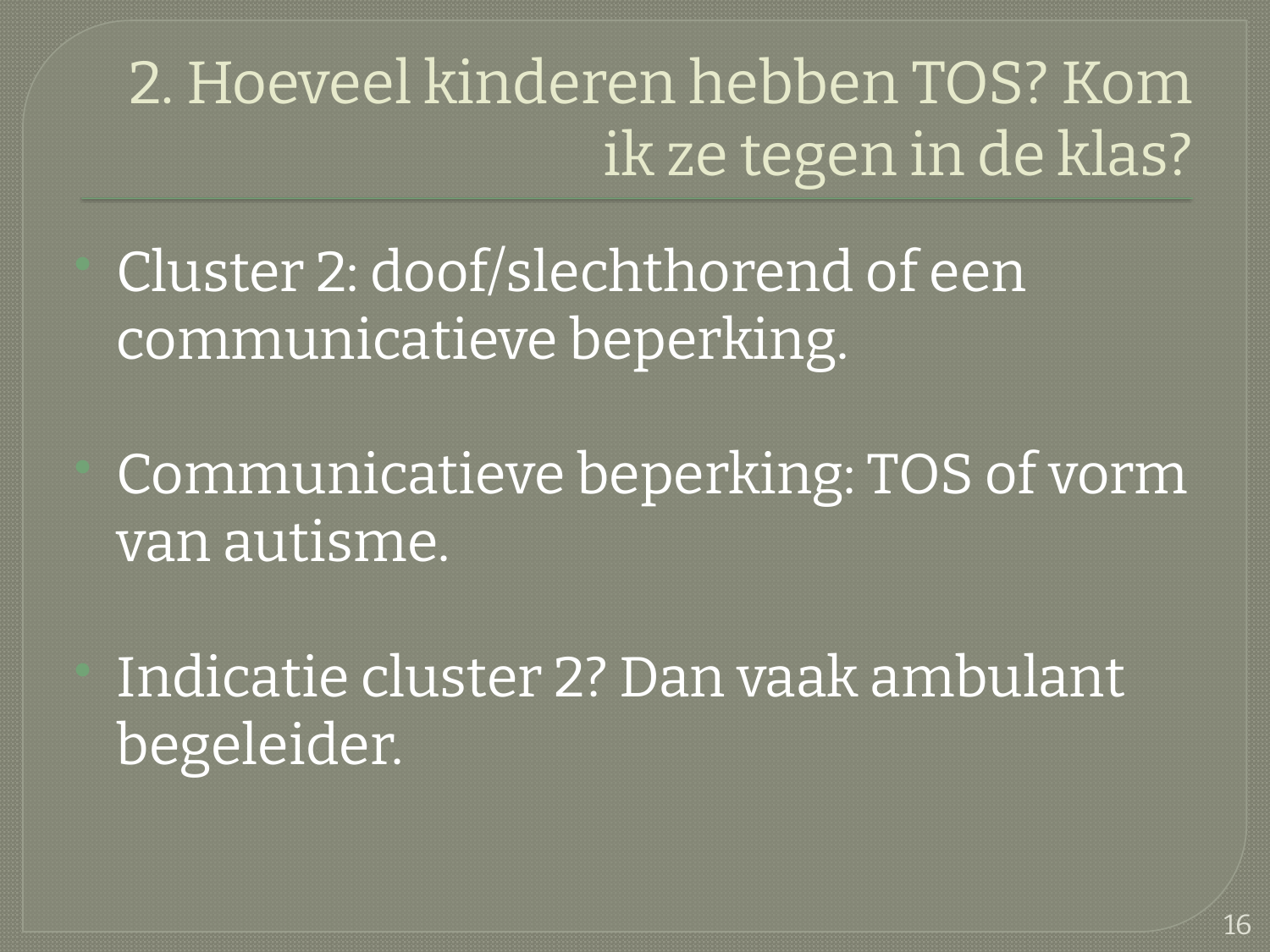

# 2. Hoeveel kinderen hebben TOS? Kom ik ze tegen in de klas?
Cluster 2: doof/slechthorend of een communicatieve beperking.

Communicatieve beperking: TOS of vorm van autisme.

Indicatie cluster 2? Dan vaak ambulant begeleider.
16